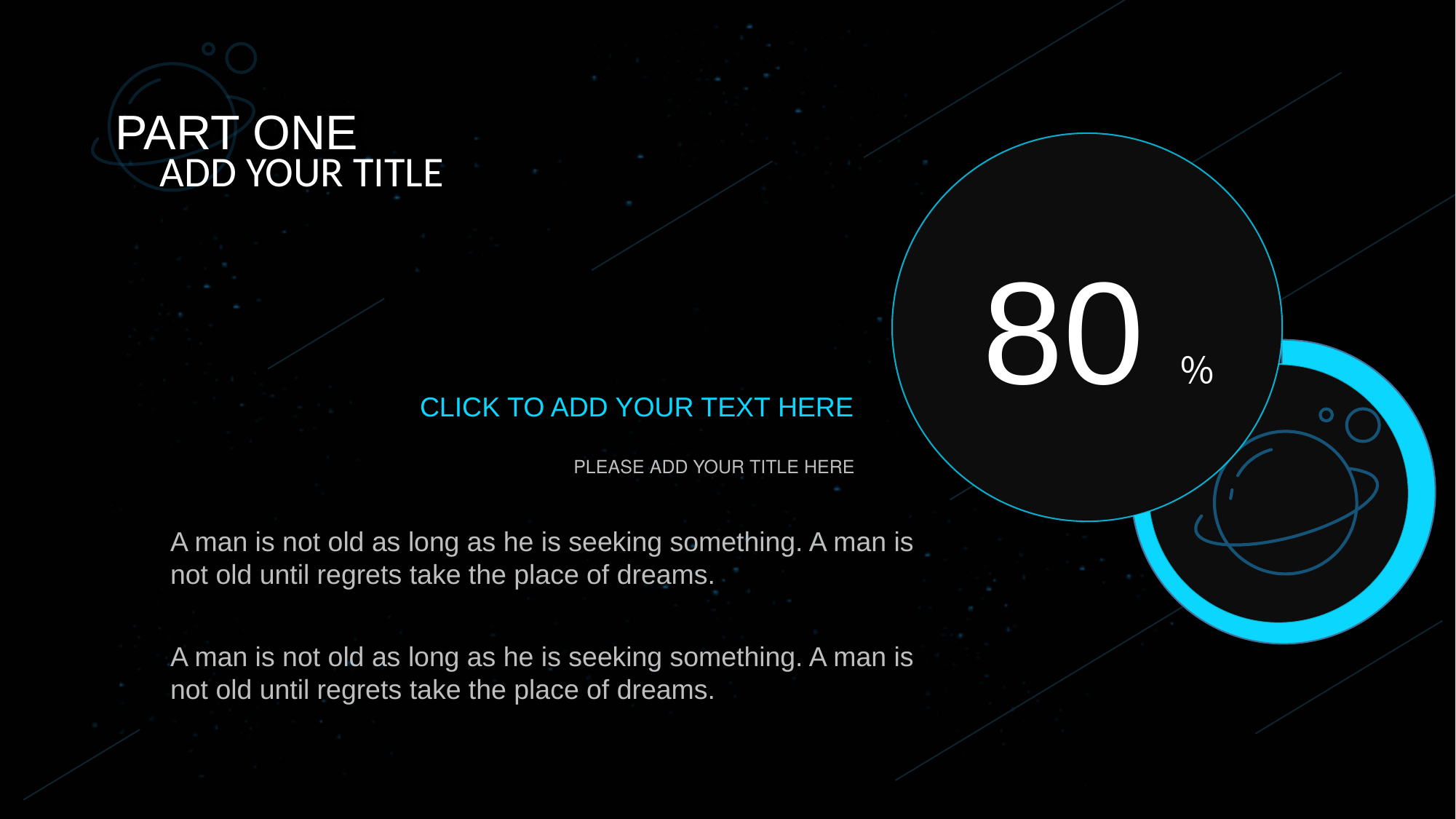

PART ONE
ADD YOUR TITLE

80％

CLICK TO ADD YOUR TEXT HERE
PLEASE ADD YOUR TITLE HERE
A man is not old as long as he is seeking something. A man is not old until regrets take the place of dreams.
A man is not old as long as he is seeking something. A man is not old until regrets take the place of dreams.